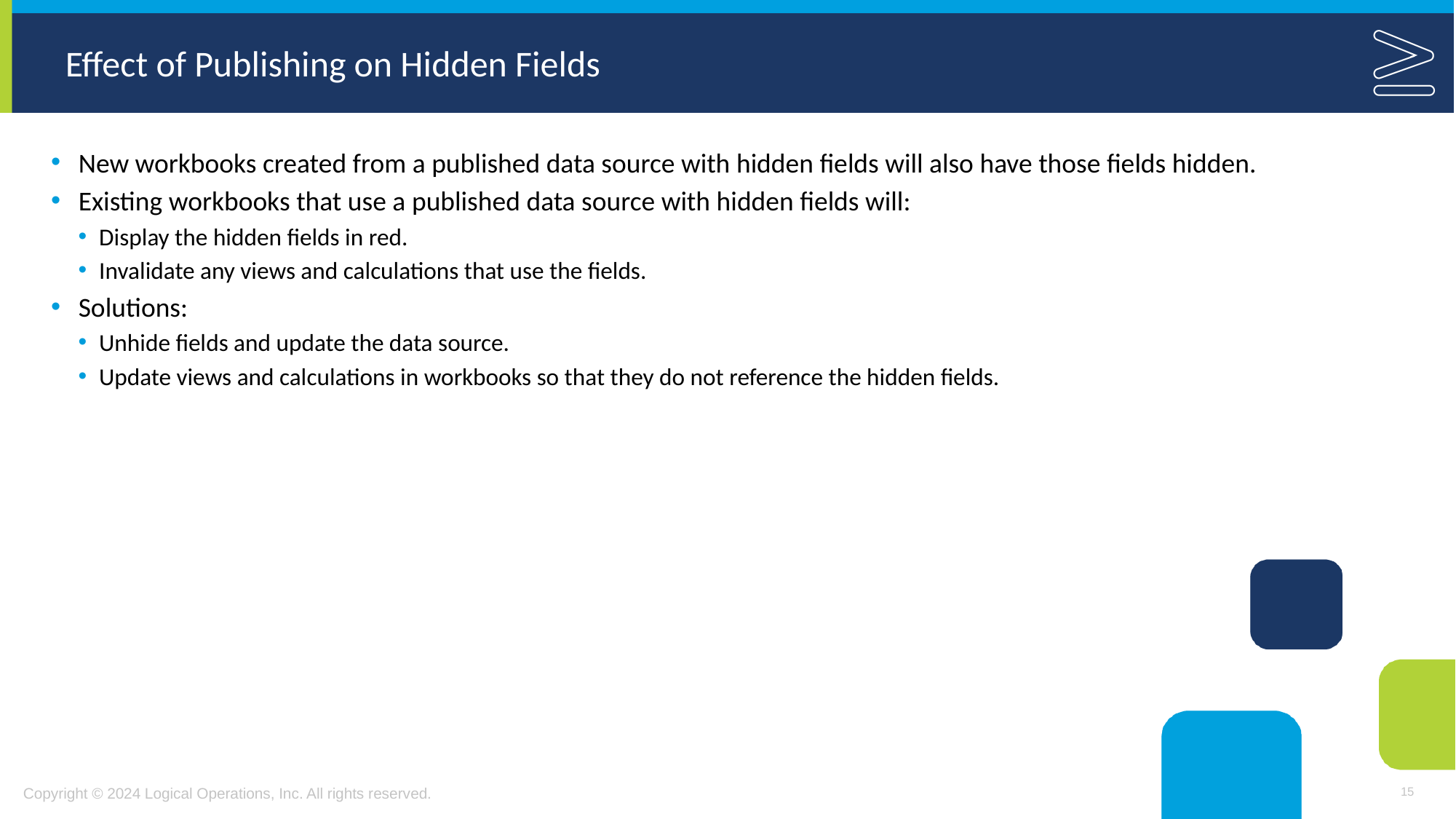

# Effect of Publishing on Hidden Fields
New workbooks created from a published data source with hidden fields will also have those fields hidden.
Existing workbooks that use a published data source with hidden fields will:
Display the hidden fields in red.
Invalidate any views and calculations that use the fields.
Solutions:
Unhide fields and update the data source.
Update views and calculations in workbooks so that they do not reference the hidden fields.
15